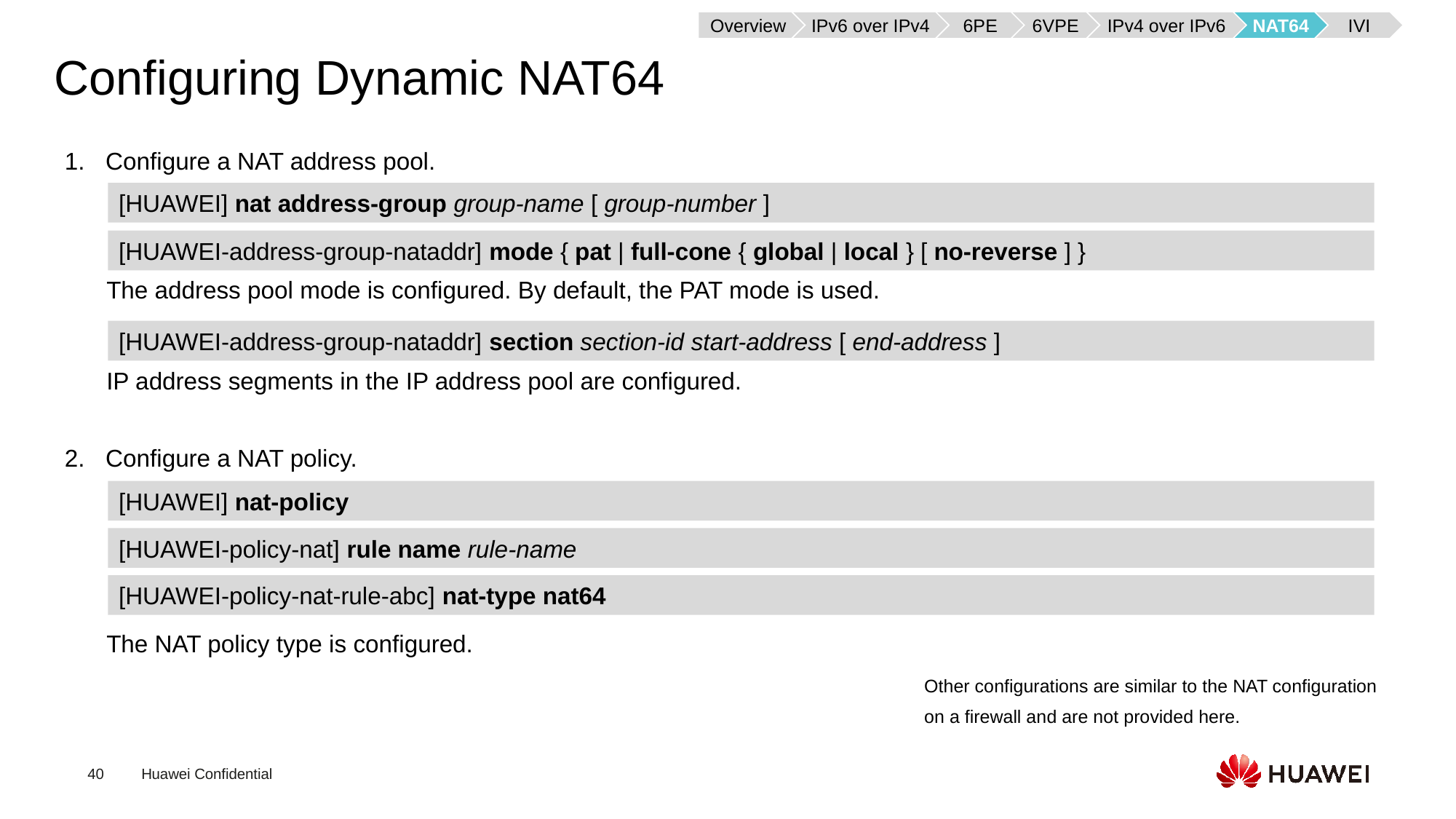

Overview
IPv6 over IPv4
6PE
6VPE
IPv4 over IPv6
NAT64
IVI
# Configuring Dynamic NAT64
Configure a NAT address pool.
[HUAWEI] nat address-group group-name [ group-number ]
[HUAWEI-address-group-nataddr] mode { pat | full-cone { global | local } [ no-reverse ] }
The address pool mode is configured. By default, the PAT mode is used.
[HUAWEI-address-group-nataddr] section section-id start-address [ end-address ]
IP address segments in the IP address pool are configured.
Configure a NAT policy.
[HUAWEI] nat-policy
[HUAWEI-policy-nat] rule name rule-name
[HUAWEI-policy-nat-rule-abc] nat-type nat64
The NAT policy type is configured.
Other configurations are similar to the NAT configuration on a firewall and are not provided here.